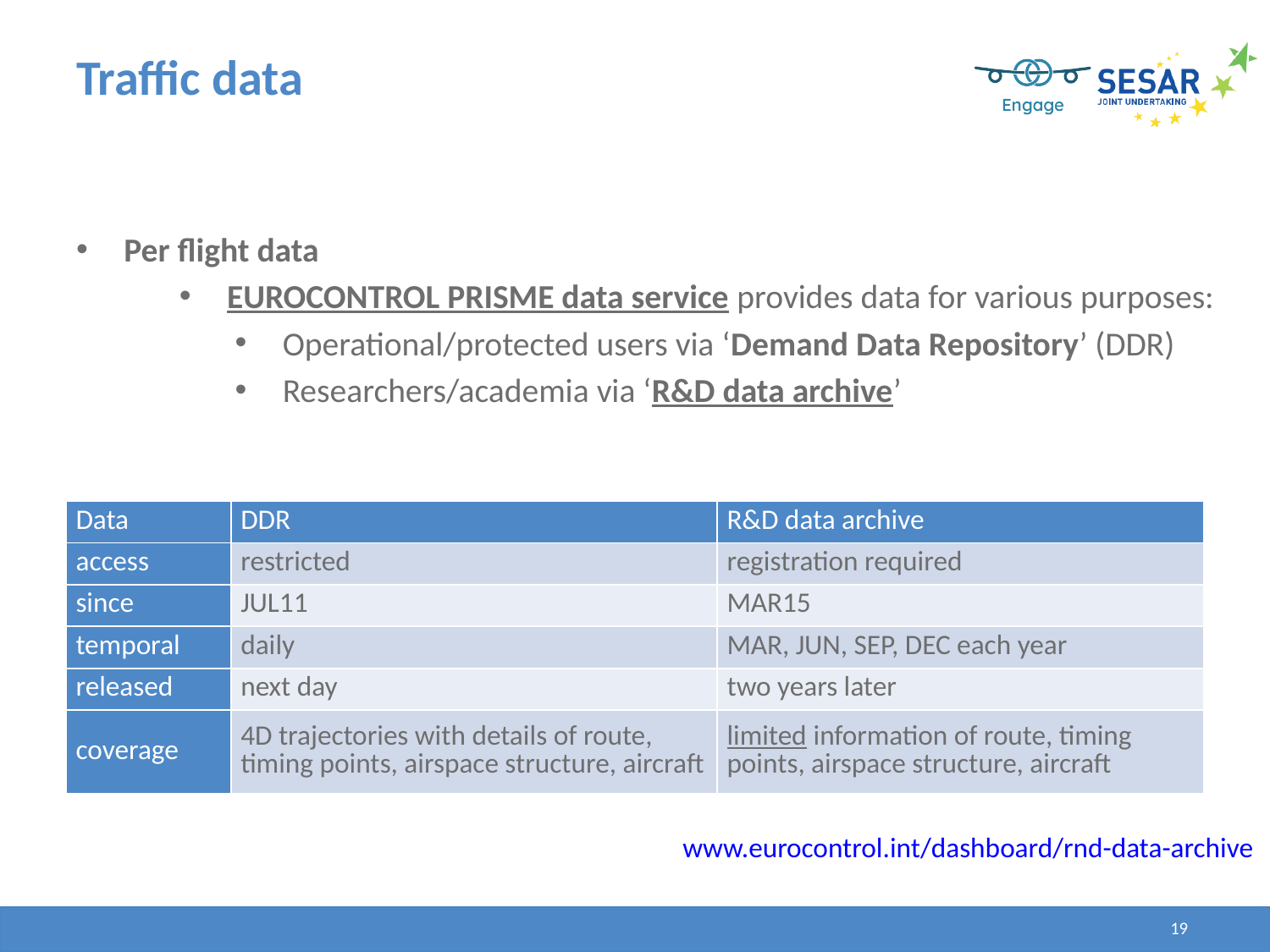

# Traffic data
Per flight data
EUROCONTROL PRISME data service provides data for various purposes:
Operational/protected users via ‘Demand Data Repository’ (DDR)
Researchers/academia via ‘R&D data archive’

| Data | DDR | R&D data archive |
| --- | --- | --- |
| access | restricted | registration required |
| since | JUL11 | MAR15 |
| temporal | daily | MAR, JUN, SEP, DEC each year |
| released | next day | two years later |
| coverage | 4D trajectories with details of route, timing points, airspace structure, aircraft | limited information of route, timing points, airspace structure, aircraft |
www.eurocontrol.int/dashboard/rnd-data-archive

19